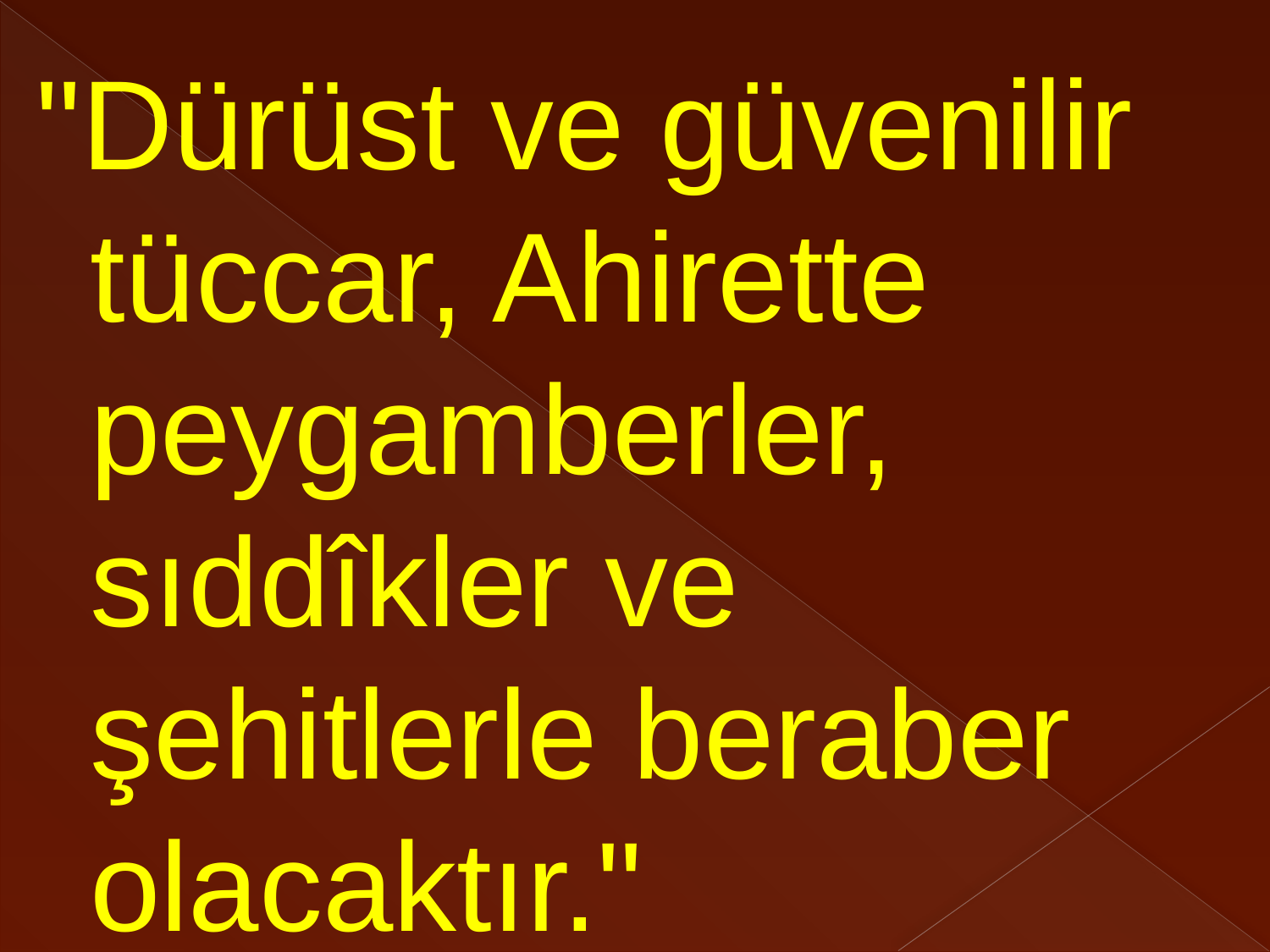

"Dürüst ve güvenilir tüccar, Ahirette peygamberler, sıddîkler ve şehitlerle beraber olacaktır."
#